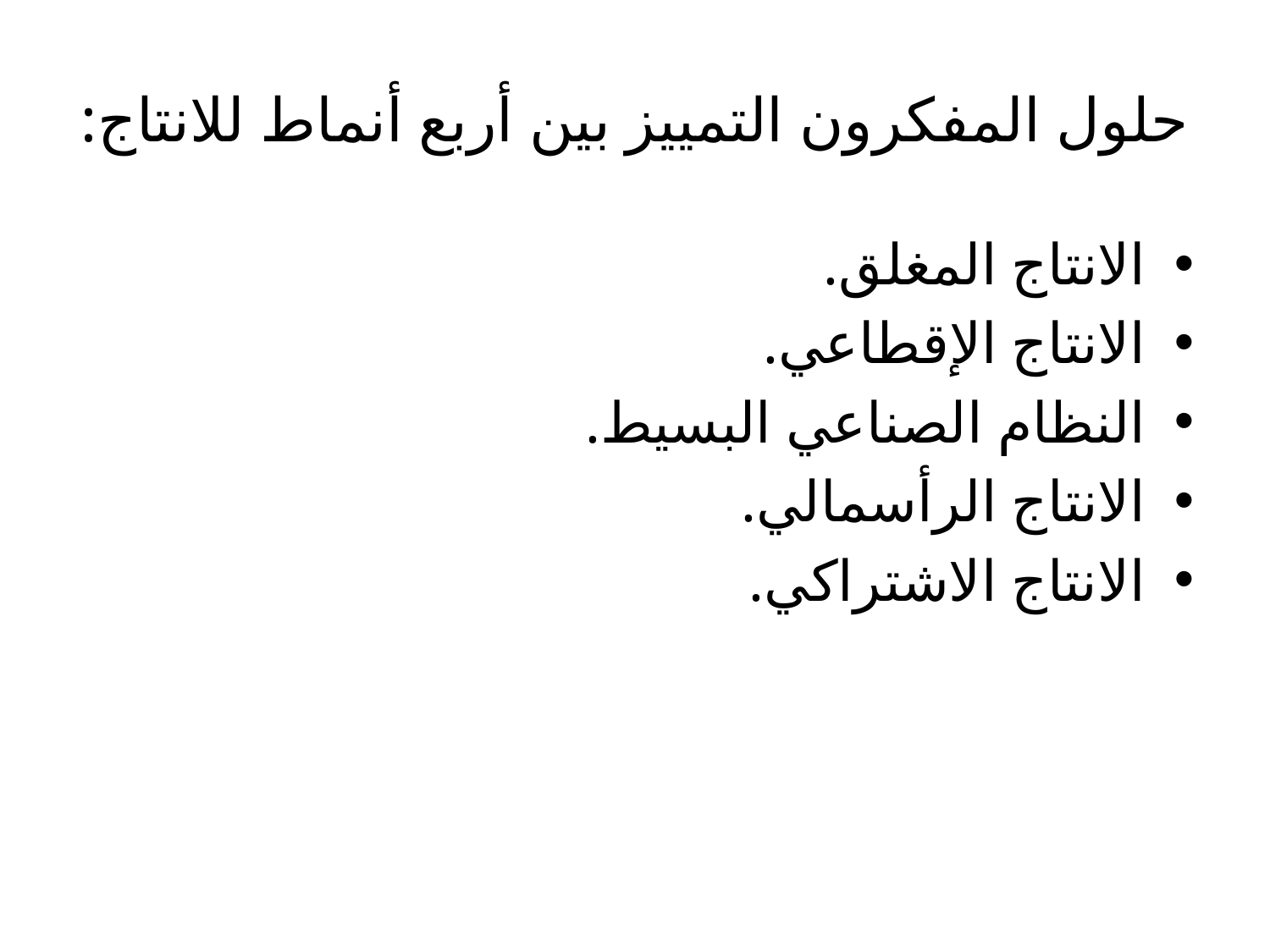

# حلول المفكرون التمييز بين أربع أنماط للانتاج:
الانتاج المغلق.
الانتاج الإقطاعي.
النظام الصناعي البسيط.
الانتاج الرأسمالي.
الانتاج الاشتراكي.